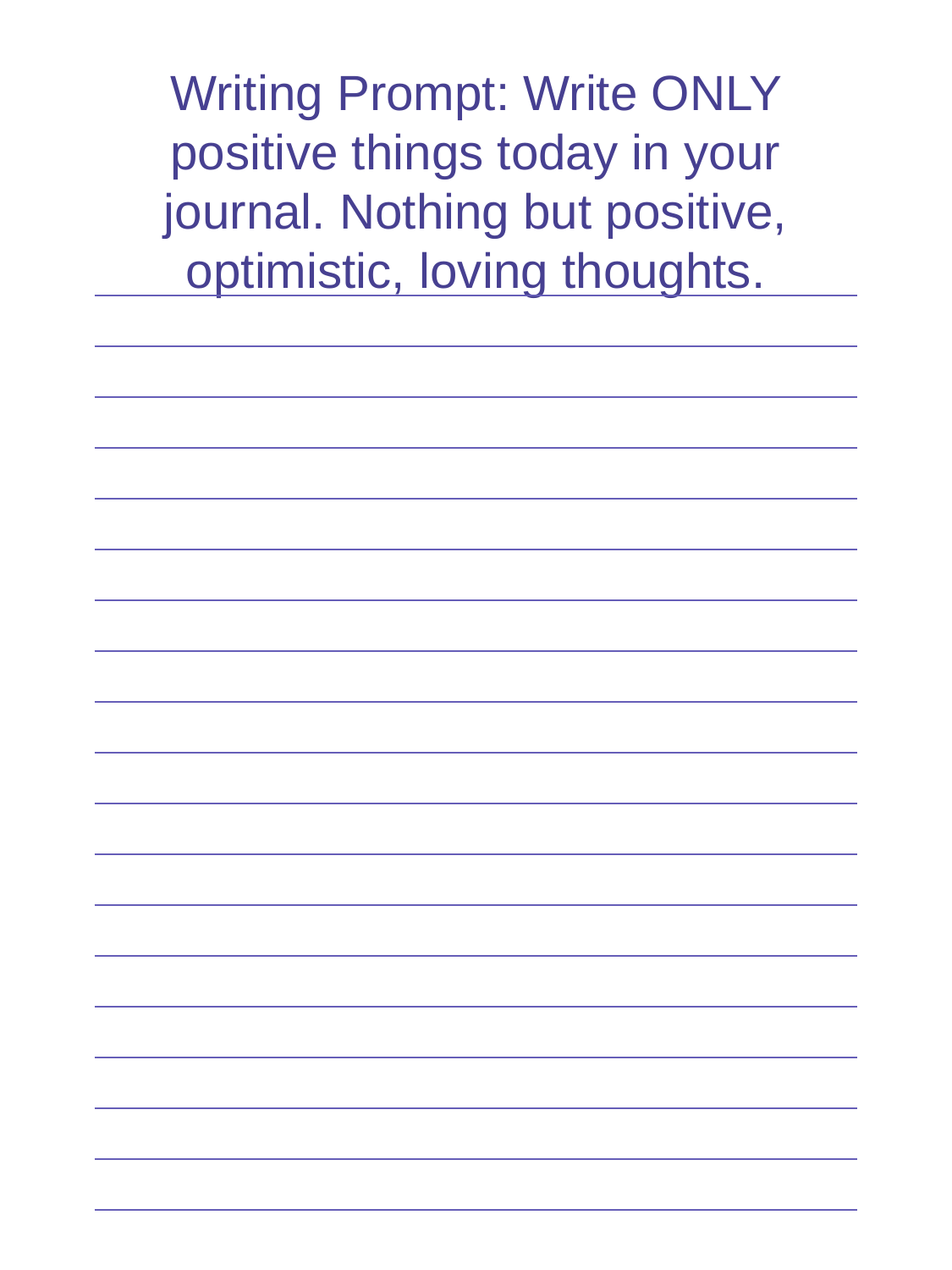

Writing Prompt: Write ONLY positive things today in your journal. Nothing but positive, optimistic, loving thoughts.
|  |
| --- |
|  |
|  |
|  |
|  |
|  |
|  |
|  |
|  |
|  |
|  |
|  |
|  |
|  |
|  |
|  |
|  |
|  |